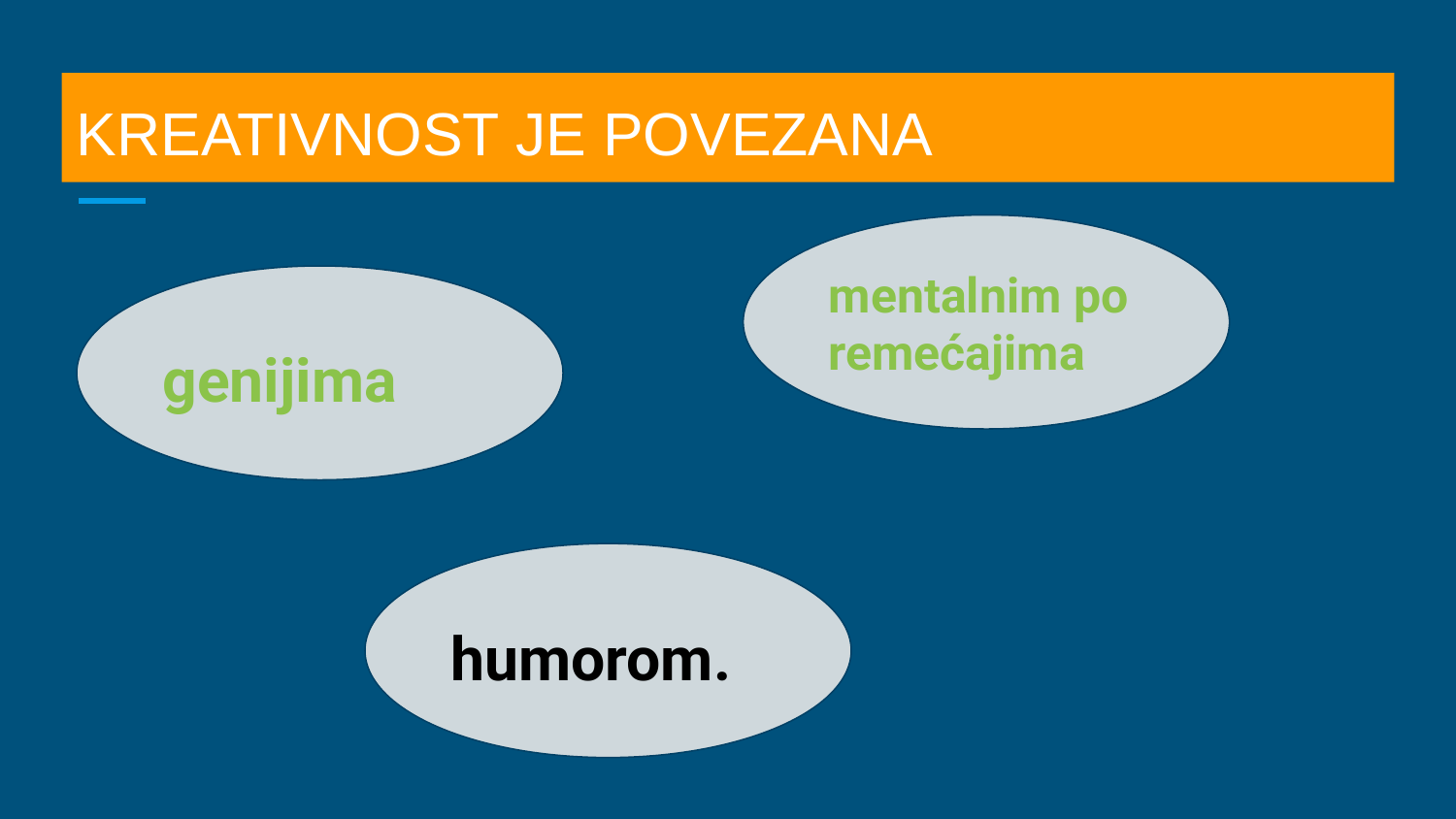

# KREATIVNOST JE POVEZANA
 mentalnim poremećajima

genijima
humorom.